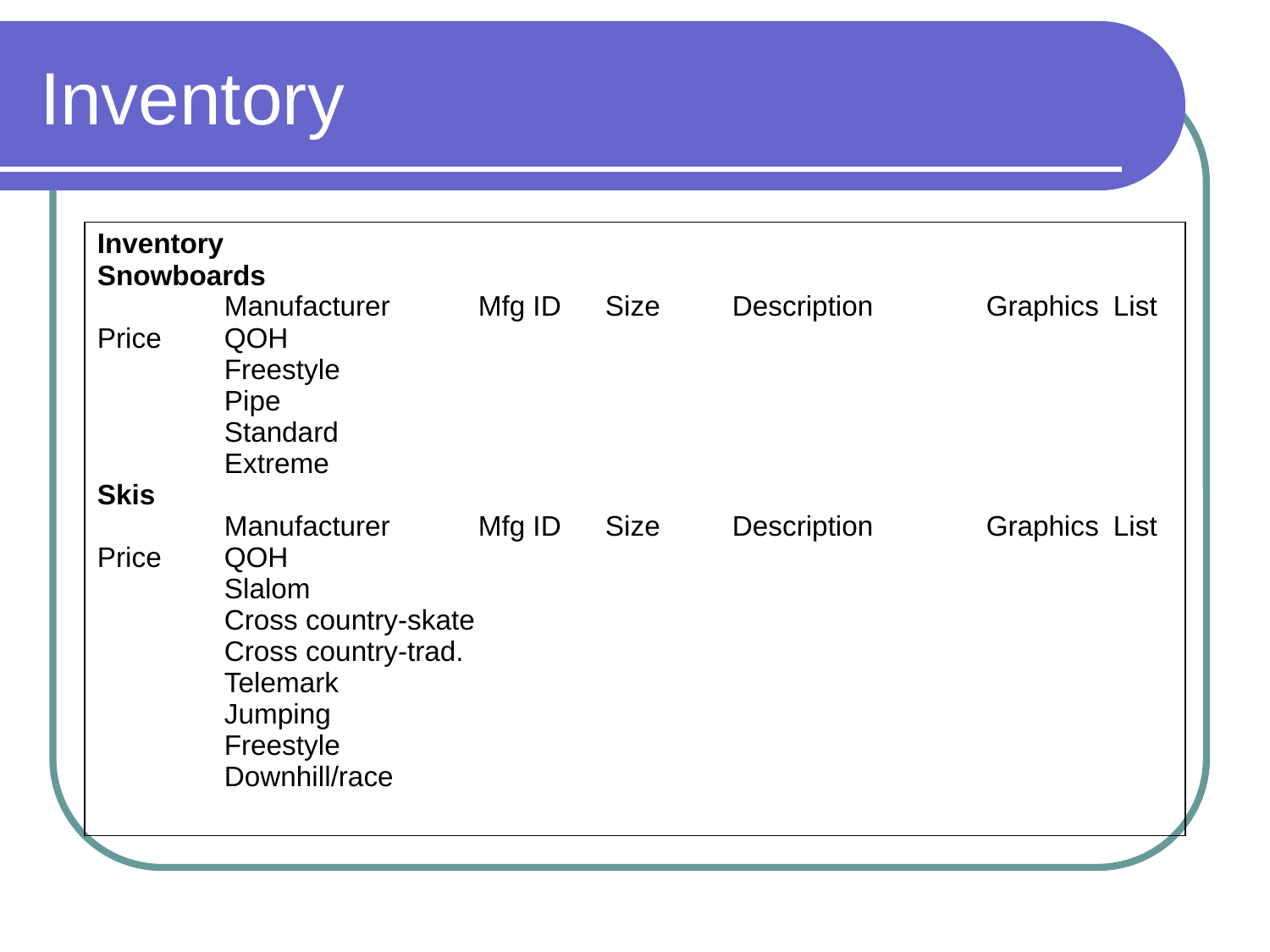

# Inventory
| Inventory Snowboards Manufacturer Mfg ID Size Description Graphics List Price QOH Freestyle Pipe Standard Extreme Skis Manufacturer Mfg ID Size Description Graphics List Price QOH Slalom Cross country-skate Cross country-trad. Telemark Jumping Freestyle Downhill/race |
| --- |